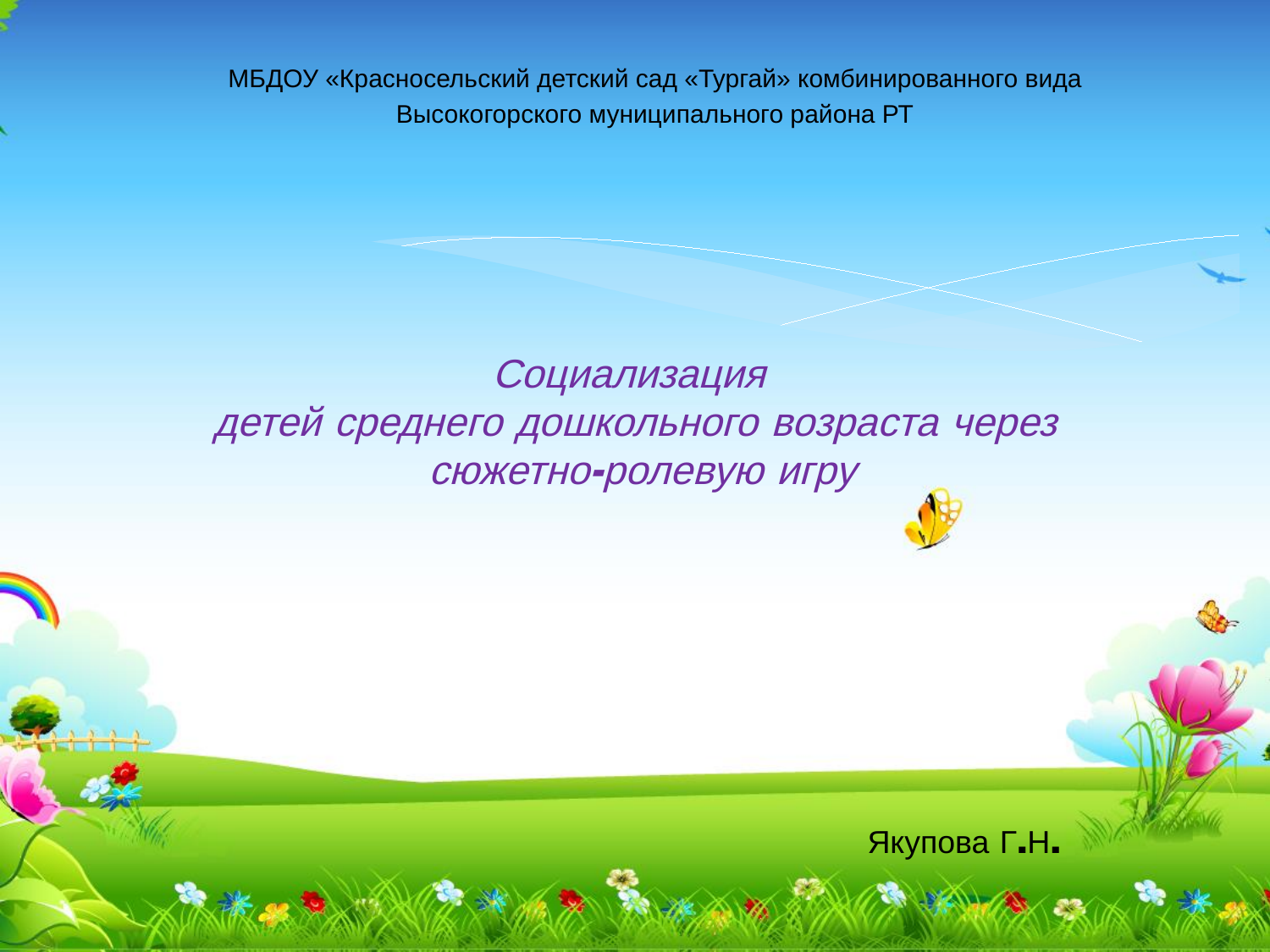

МБДОУ «Красносельский детский сад «Тургай» комбинированного вида
Высокогорского муниципального района РТ
# Социализация детей среднего дошкольного возраста через сюжетно-ролевую игру
Якупова Г.Н.